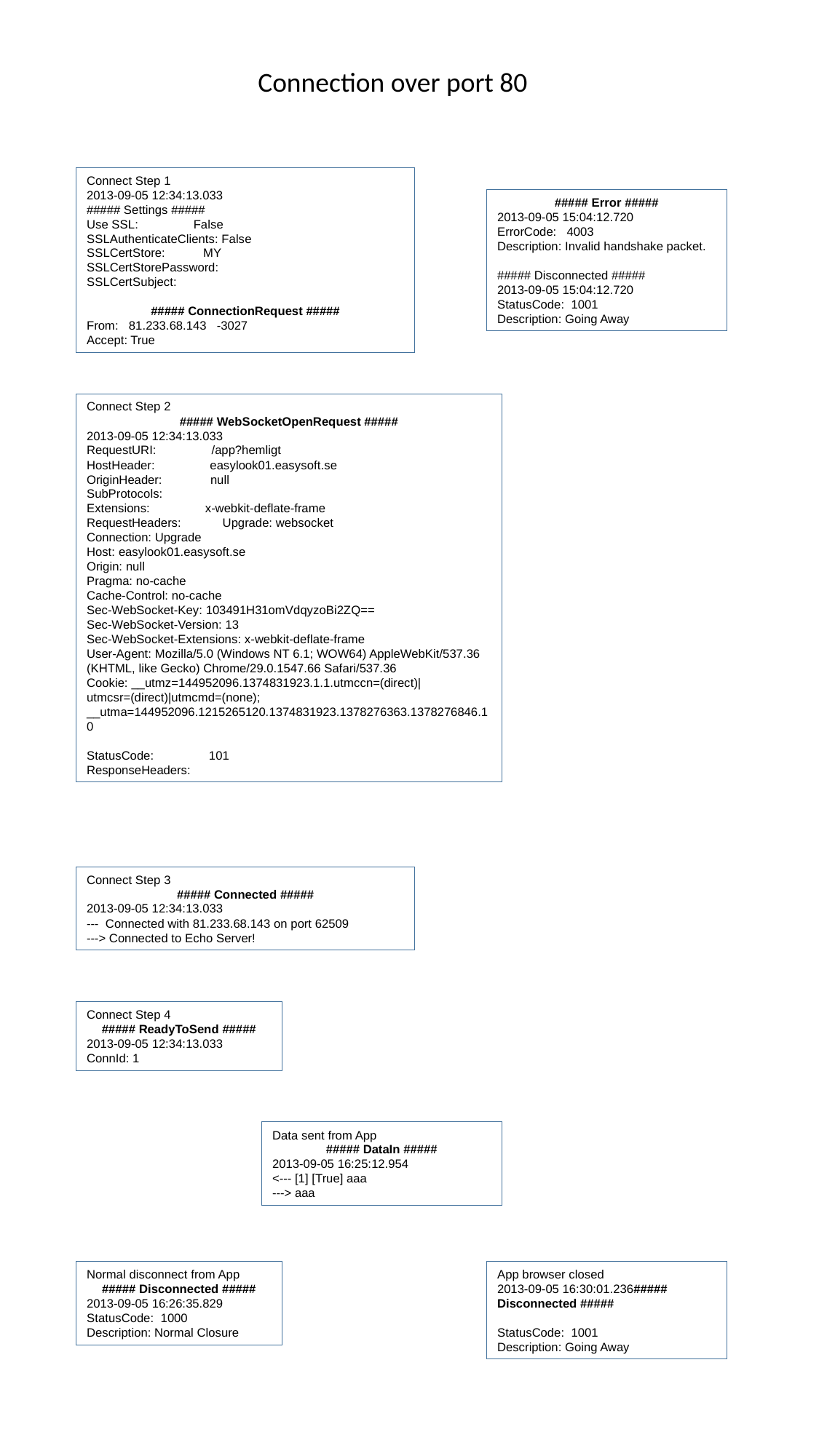

Connection over port 80
Connect Step 1
2013-09-05 12:34:13.033
##### Settings #####
Use SSL:                False
SSLAuthenticateClients: False
SSLCertStore:           MY
SSLCertStorePassword:
SSLCertSubject:

##### ConnectionRequest #####
From:   81.233.68.143   -3027
Accept: True
##### Error #####
2013-09-05 15:04:12.720
ErrorCode:   4003
Description: Invalid handshake packet.

##### Disconnected #####
2013-09-05 15:04:12.720
StatusCode:  1001
Description: Going Away
Connect Step 2
##### WebSocketOpenRequest #####
2013-09-05 12:34:13.033
RequestURI:                /app?hemligt
HostHeader:                easylook01.easysoft.se
OriginHeader:              null
SubProtocols:
Extensions:                x-webkit-deflate-frame
RequestHeaders:            Upgrade: websocket
Connection: Upgrade
Host: easylook01.easysoft.se
Origin: null
Pragma: no-cache
Cache-Control: no-cache
Sec-WebSocket-Key: 103491H31omVdqyzoBi2ZQ==
Sec-WebSocket-Version: 13
Sec-WebSocket-Extensions: x-webkit-deflate-frame
User-Agent: Mozilla/5.0 (Windows NT 6.1; WOW64) AppleWebKit/537.36 (KHTML, like Gecko) Chrome/29.0.1547.66 Safari/537.36
Cookie: __utmz=144952096.1374831923.1.1.utmccn=(direct)|utmcsr=(direct)|utmcmd=(none); __utma=144952096.1215265120.1374831923.1378276363.1378276846.10

StatusCode:                101
ResponseHeaders:
Connect Step 3
##### Connected #####
2013-09-05 12:34:13.033
---  Connected with 81.233.68.143 on port 62509
---> Connected to Echo Server!
Connect Step 4
##### ReadyToSend #####
2013-09-05 12:34:13.033
ConnId: 1
Data sent from App
##### DataIn #####
2013-09-05 16:25:12.954
<--- [1] [True] aaa
---> aaa
Normal disconnect from App
##### Disconnected #####
2013-09-05 16:26:35.829
StatusCode:  1000
Description: Normal Closure
App browser closed
2013-09-05 16:30:01.236##### Disconnected #####

StatusCode:  1001
Description: Going Away